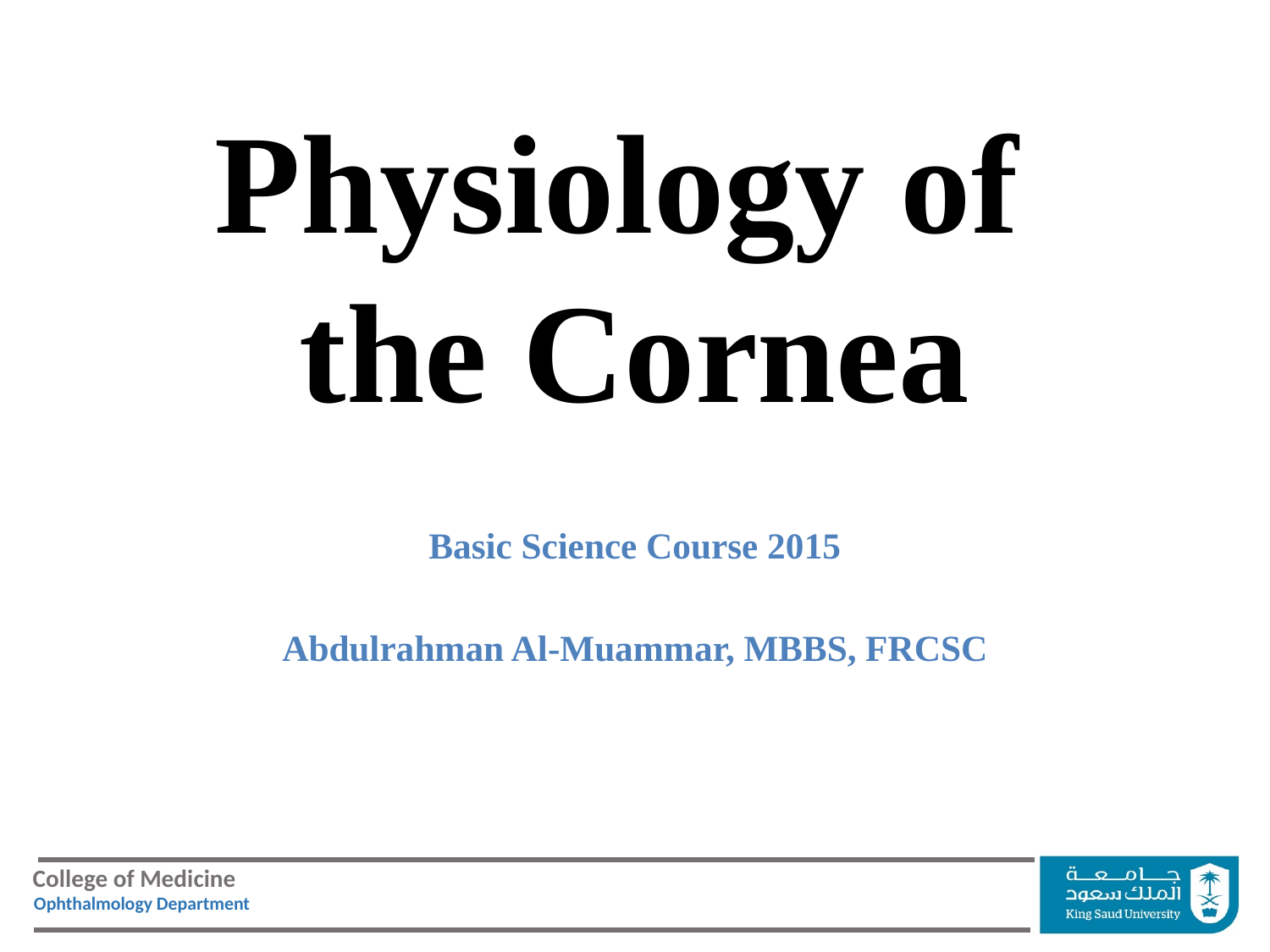

Physiology of
the Cornea
Basic Science Course 2015

Abdulrahman Al-Muammar, MBBS, FRCSC